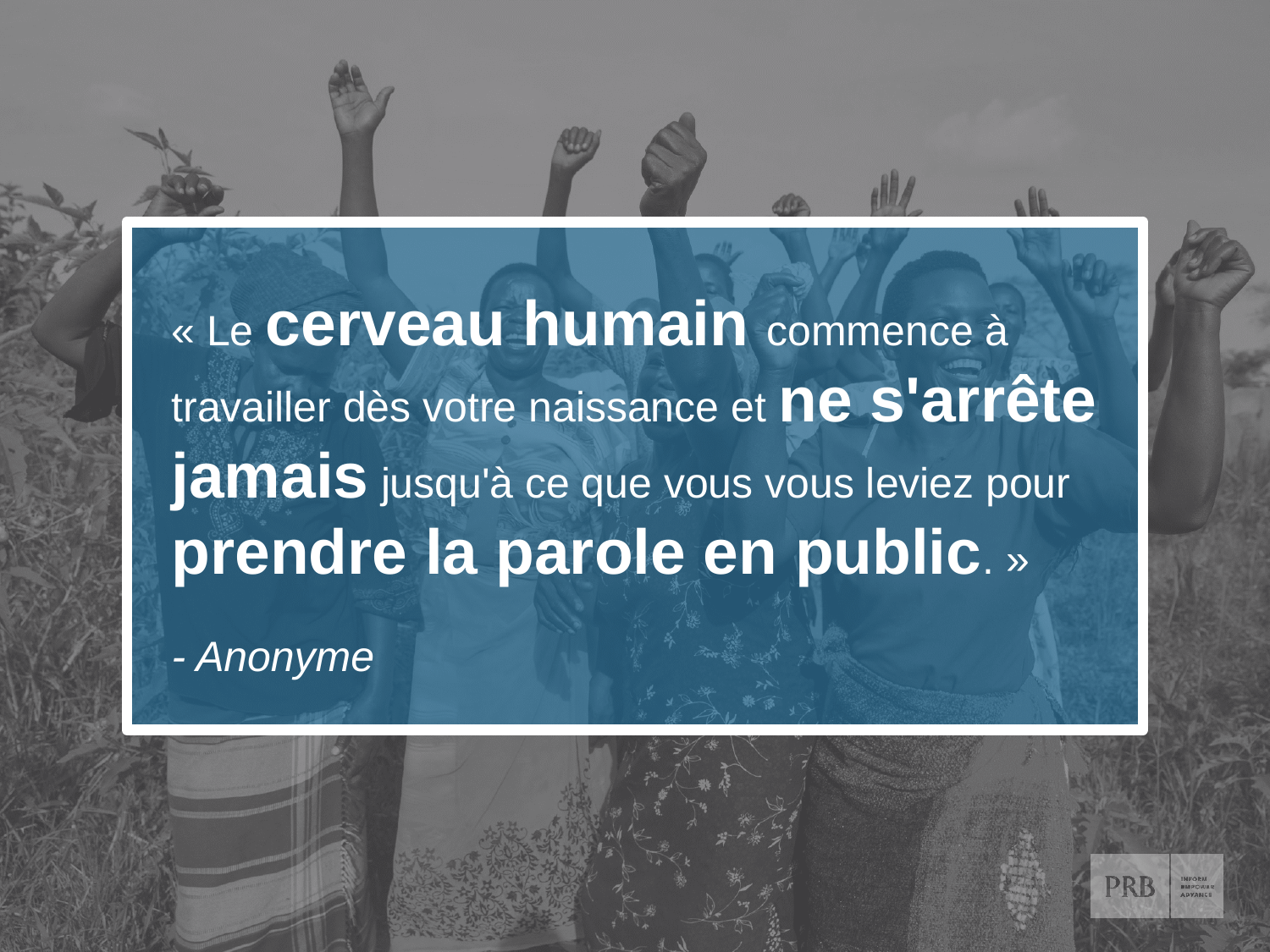

« Le cerveau humain commence à travailler dès votre naissance et ne s'arrête jamais jusqu'à ce que vous vous leviez pour prendre la parole en public. »
- Anonyme